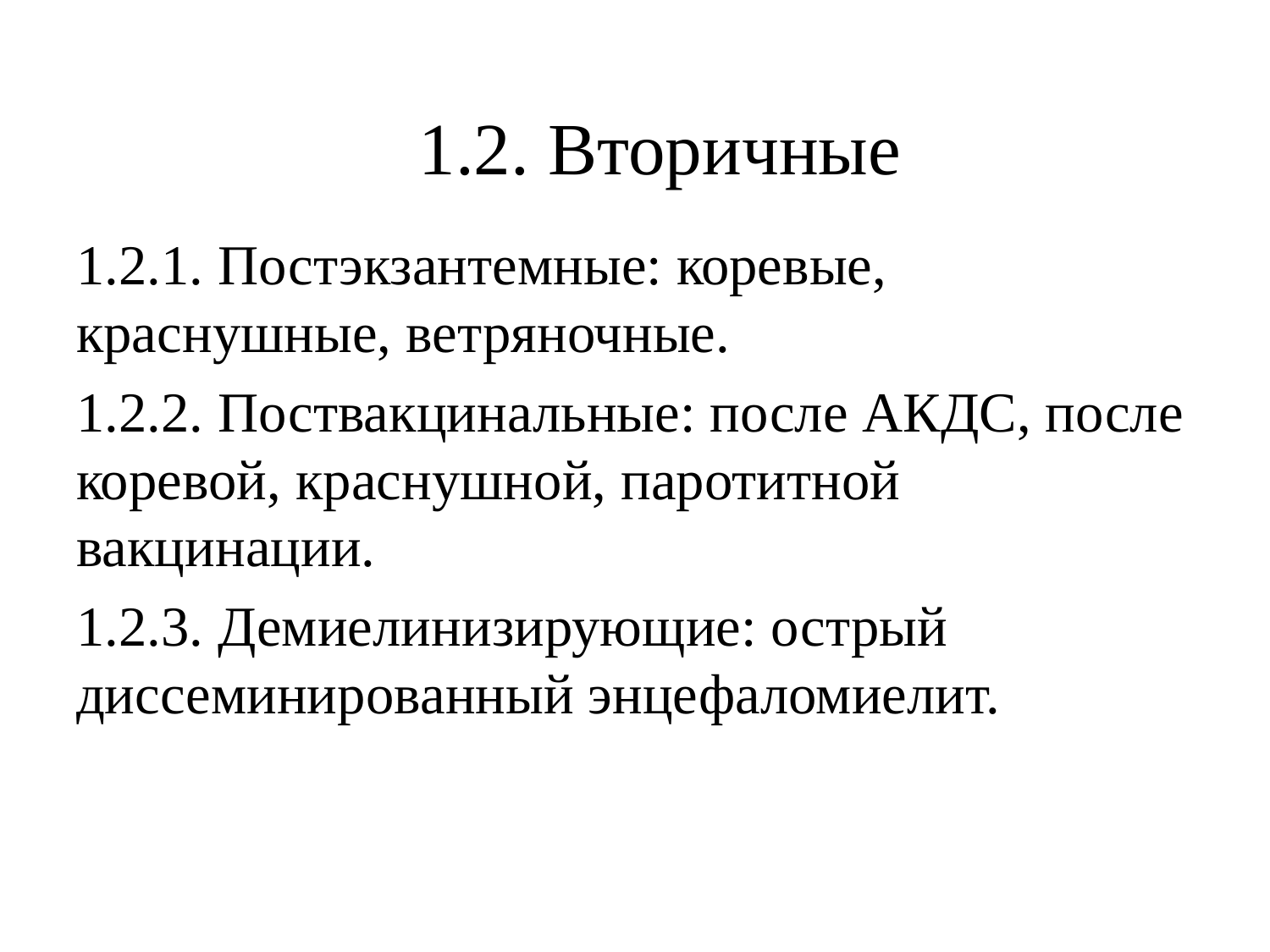

# 1.2. Вторичные
1.2.1. Постэкзантемные: коревые, краснушные, ветряночные.
1.2.2. Поствакцинальные: после АКДС, после коревой, краснушной, паротитной вакцинации.
1.2.3. Демиелинизирующие: острый диссеминированный энцефаломиелит.